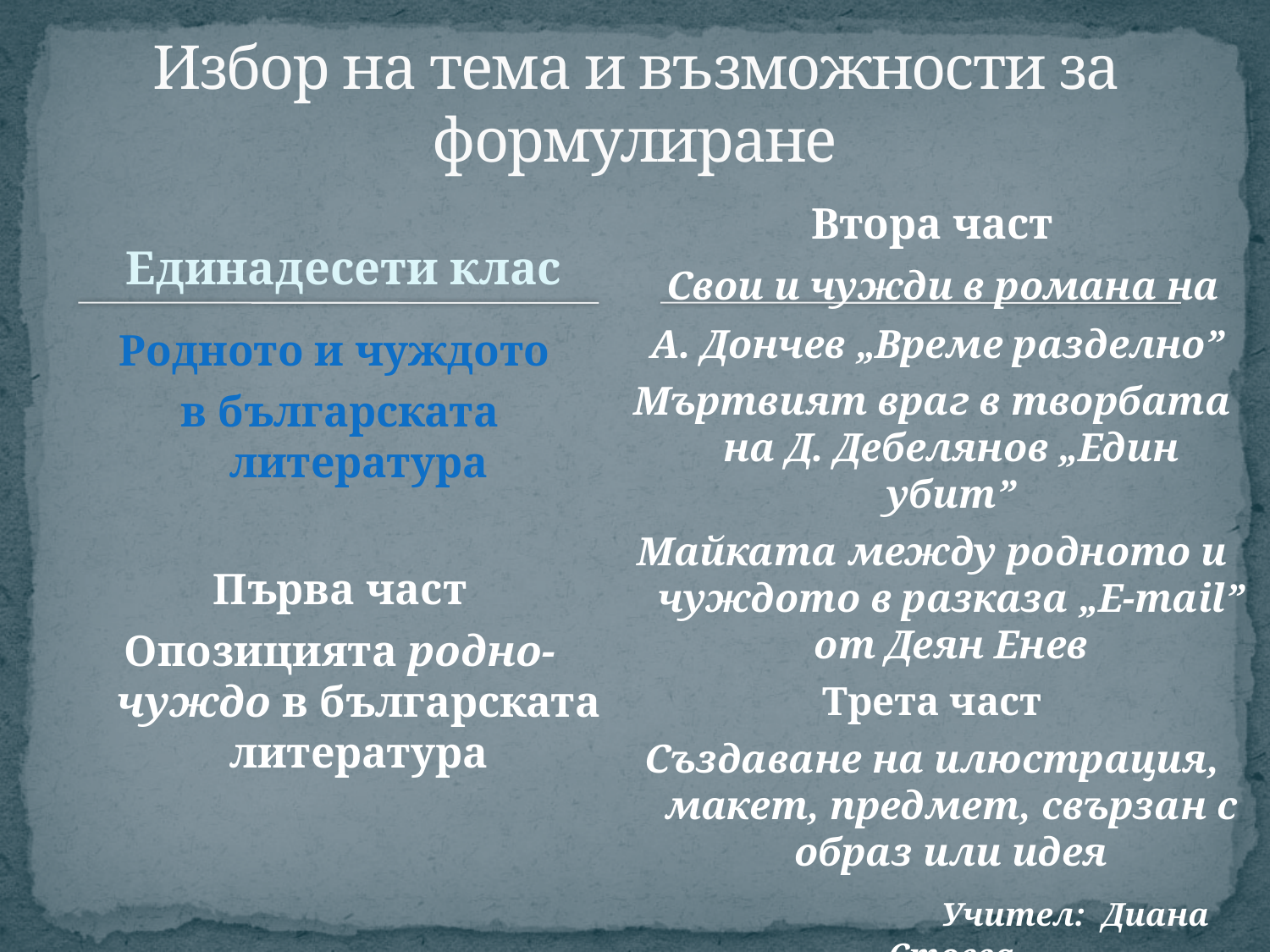

# Избор на тема и възможности за формулиране
Втора част
  Свои и чужди в романа на
 А. Дончев „Време разделно”
Мъртвият враг в творбата на Д. Дебелянов „Един убит”
Майката между родното и чуждото в разказа „E-mail” от Деян Енев
Трета част
Създаване на илюстрация, макет, предмет, свързан с образ или идея
                          Учител:  Диана Стоева
Единадесети клас
Родното и чуждото
в българската литература

Първа част
Опозицията родно-чуждо в българската литература